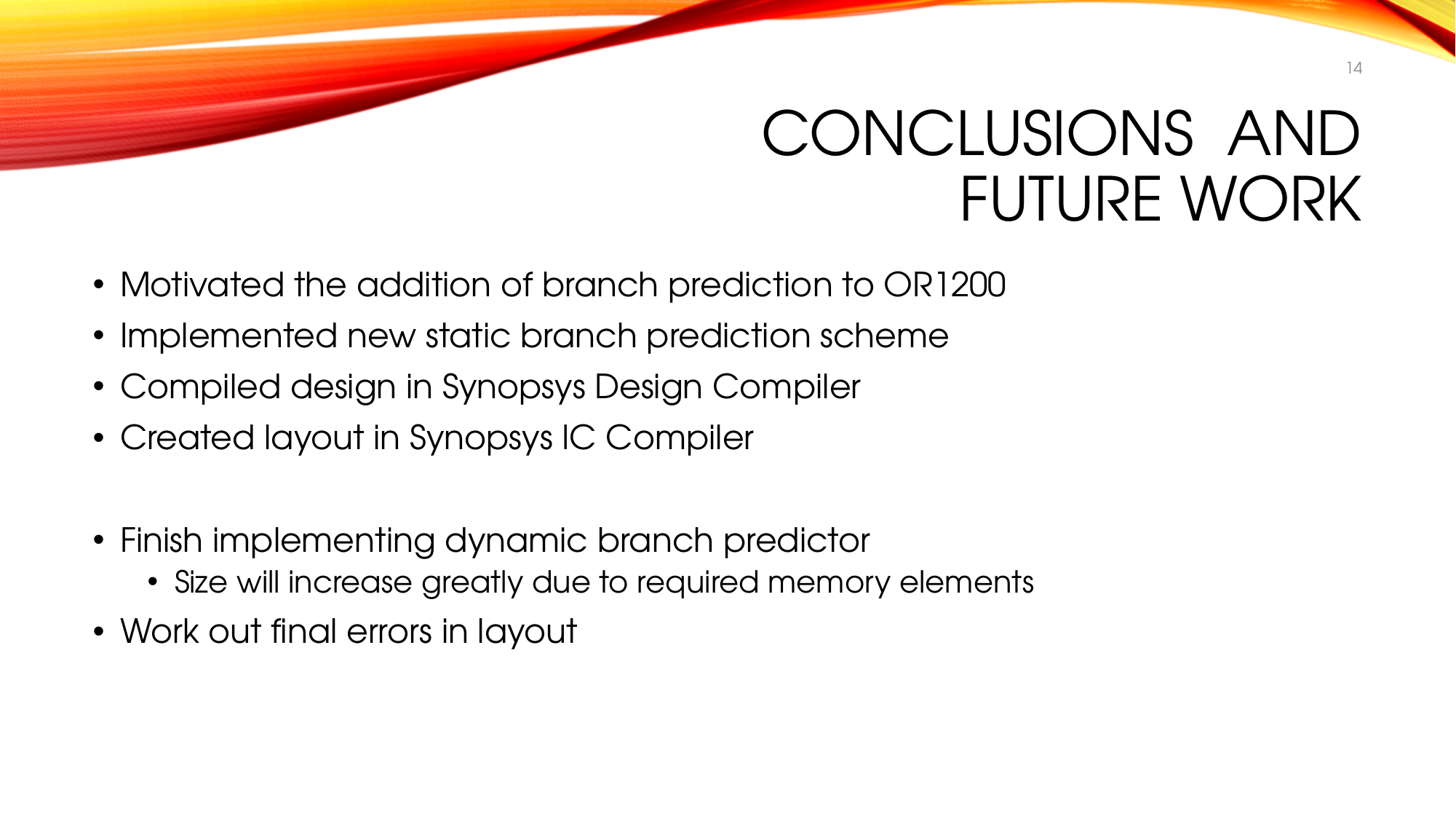

14
# Conclusions  and Future Work
Motivated the addition of branch prediction to OR1200
Implemented new static branch prediction scheme
Compiled design in Synopsys Design Compiler
Created layout in Synopsys IC Compiler

Finish implementing dynamic branch predictor
Size will increase greatly due to required memory elements
Work out final errors in layout